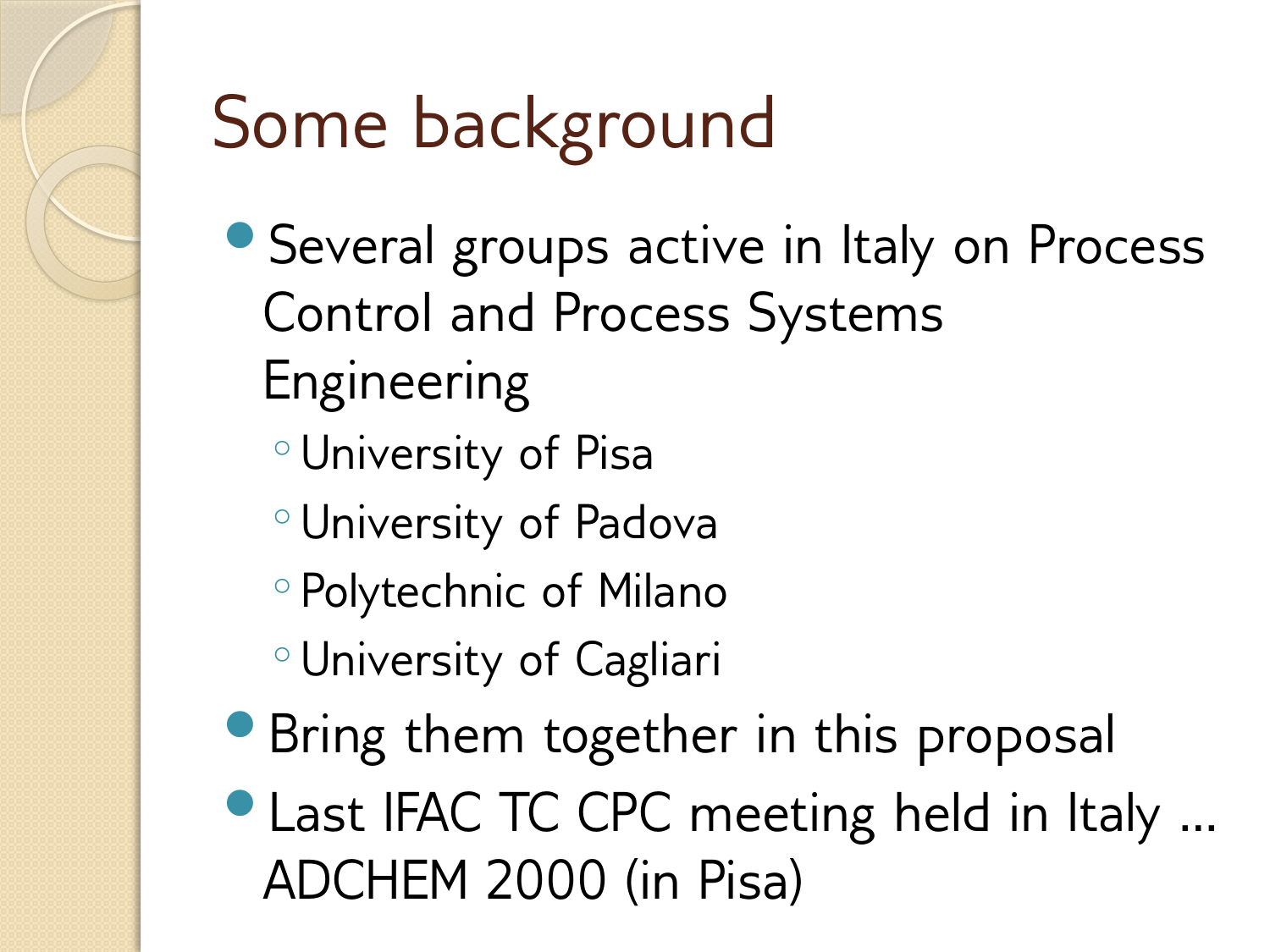

# Some background
Several groups active in Italy on Process Control and Process Systems Engineering
University of Pisa
University of Padova
Polytechnic of Milano
University of Cagliari
Bring them together in this proposal
Last IFAC TC CPC meeting held in Italy … ADCHEM 2000 (in Pisa)